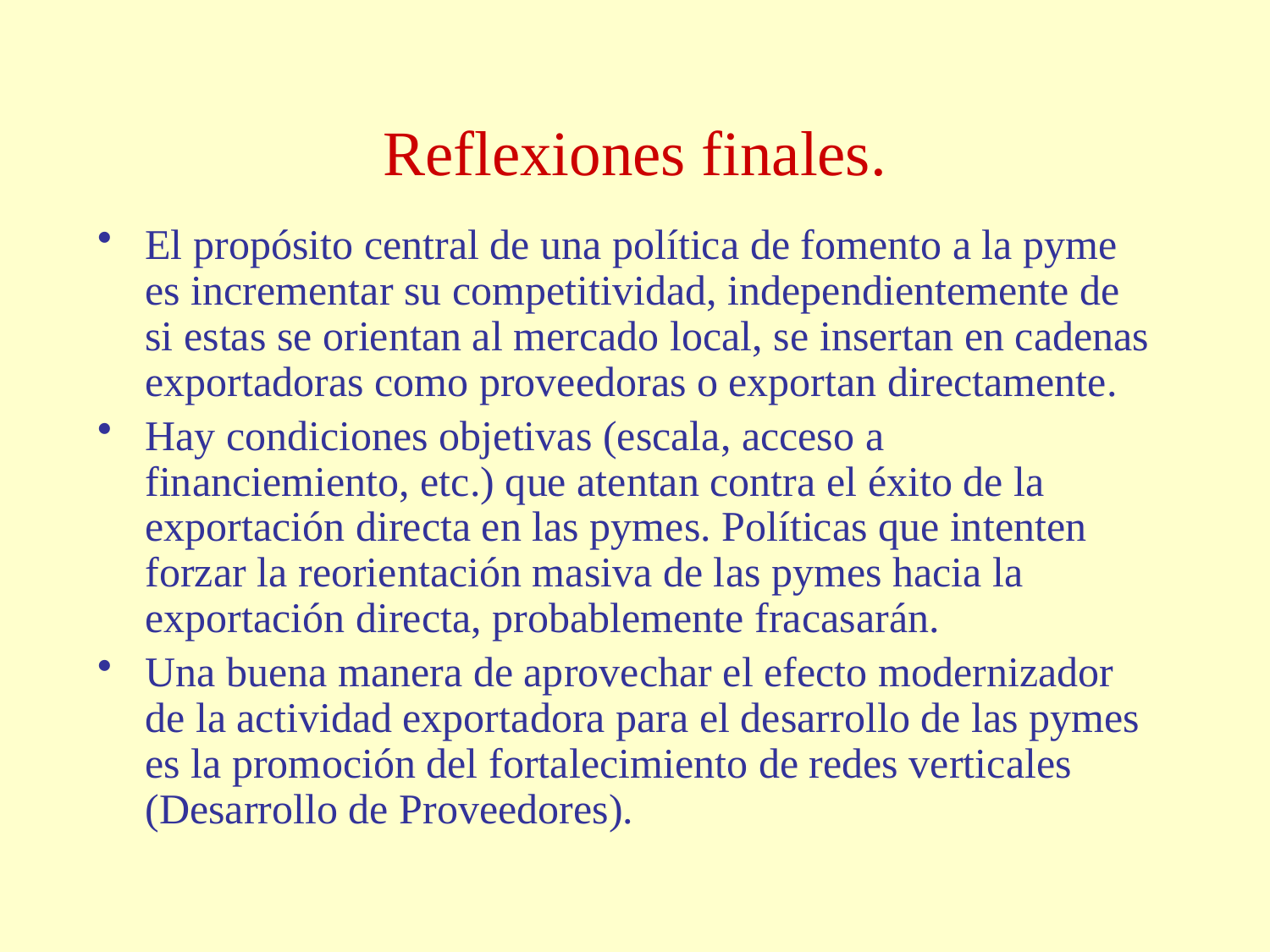

# Reflexiones finales.
El propósito central de una política de fomento a la pyme es incrementar su competitividad, independientemente de si estas se orientan al mercado local, se insertan en cadenas exportadoras como proveedoras o exportan directamente.
Hay condiciones objetivas (escala, acceso a financiemiento, etc.) que atentan contra el éxito de la exportación directa en las pymes. Políticas que intenten forzar la reorientación masiva de las pymes hacia la exportación directa, probablemente fracasarán.
Una buena manera de aprovechar el efecto modernizador de la actividad exportadora para el desarrollo de las pymes es la promoción del fortalecimiento de redes verticales (Desarrollo de Proveedores).